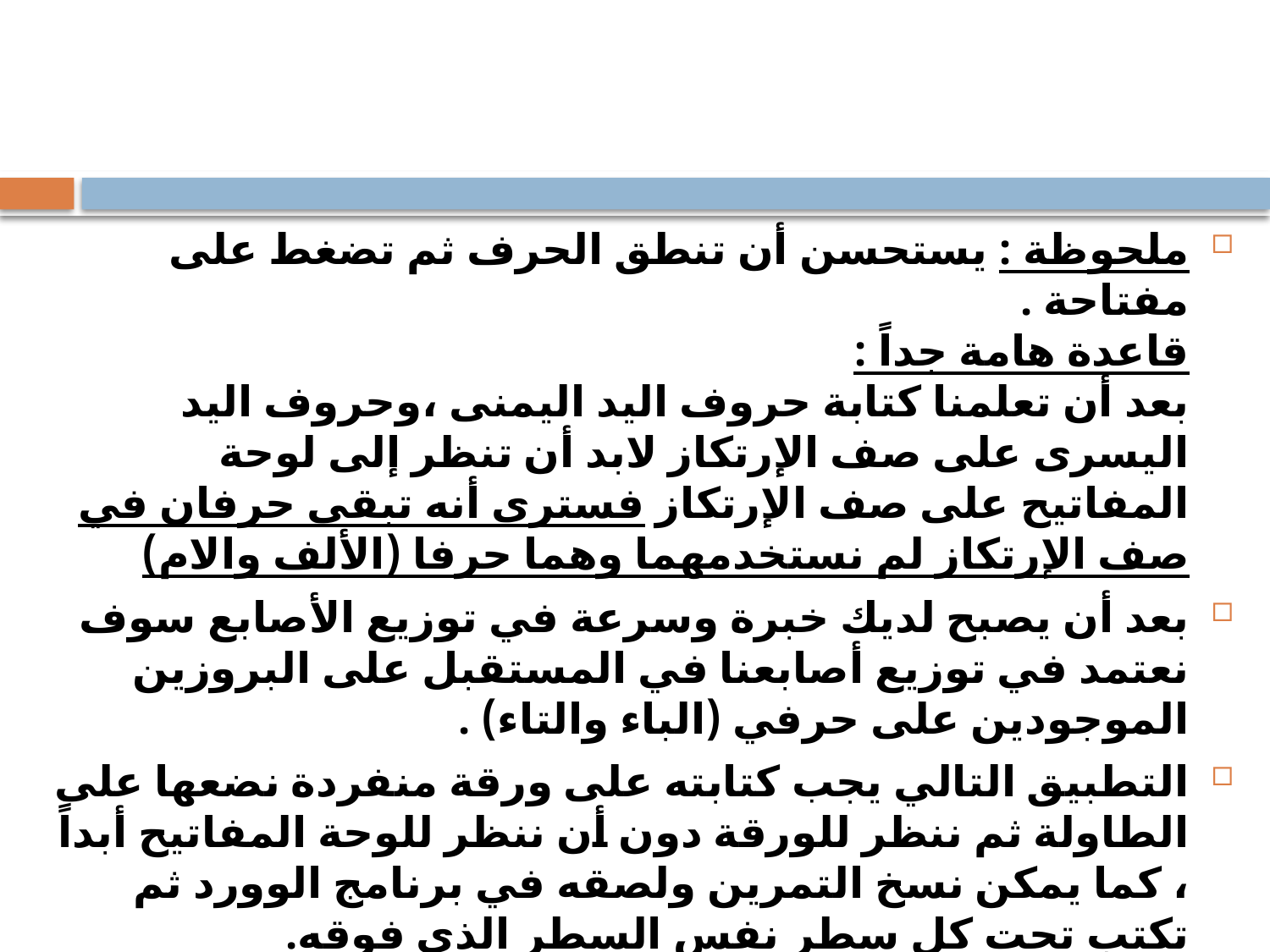

ملحوظة : يستحسن أن تنطق الحرف ثم تضغط على مفتاحة .
قاعدة هامة جداً :
بعد أن تعلمنا كتابة حروف اليد اليمنى ،وحروف اليد اليسرى على صف الإرتكاز لابد أن تنظر إلى لوحة المفاتيح على صف الإرتكاز فسترى أنه تبقى حرفان في صف الإرتكاز لم نستخدمهما وهما حرفا (الألف والام)
بعد أن يصبح لديك خبرة وسرعة في توزيع الأصابع سوف نعتمد في توزيع أصابعنا في المستقبل على البروزين الموجودين على حرفي (الباء والتاء) .
التطبيق التالي يجب كتابته على ورقة منفردة نضعها على الطاولة ثم ننظر للورقة دون أن ننظر للوحة المفاتيح أبداً ، كما يمكن نسخ التمرين ولصقه في برنامج الوورد ثم تكتب تحت كل سطر نفس السطر الذي فوقه.